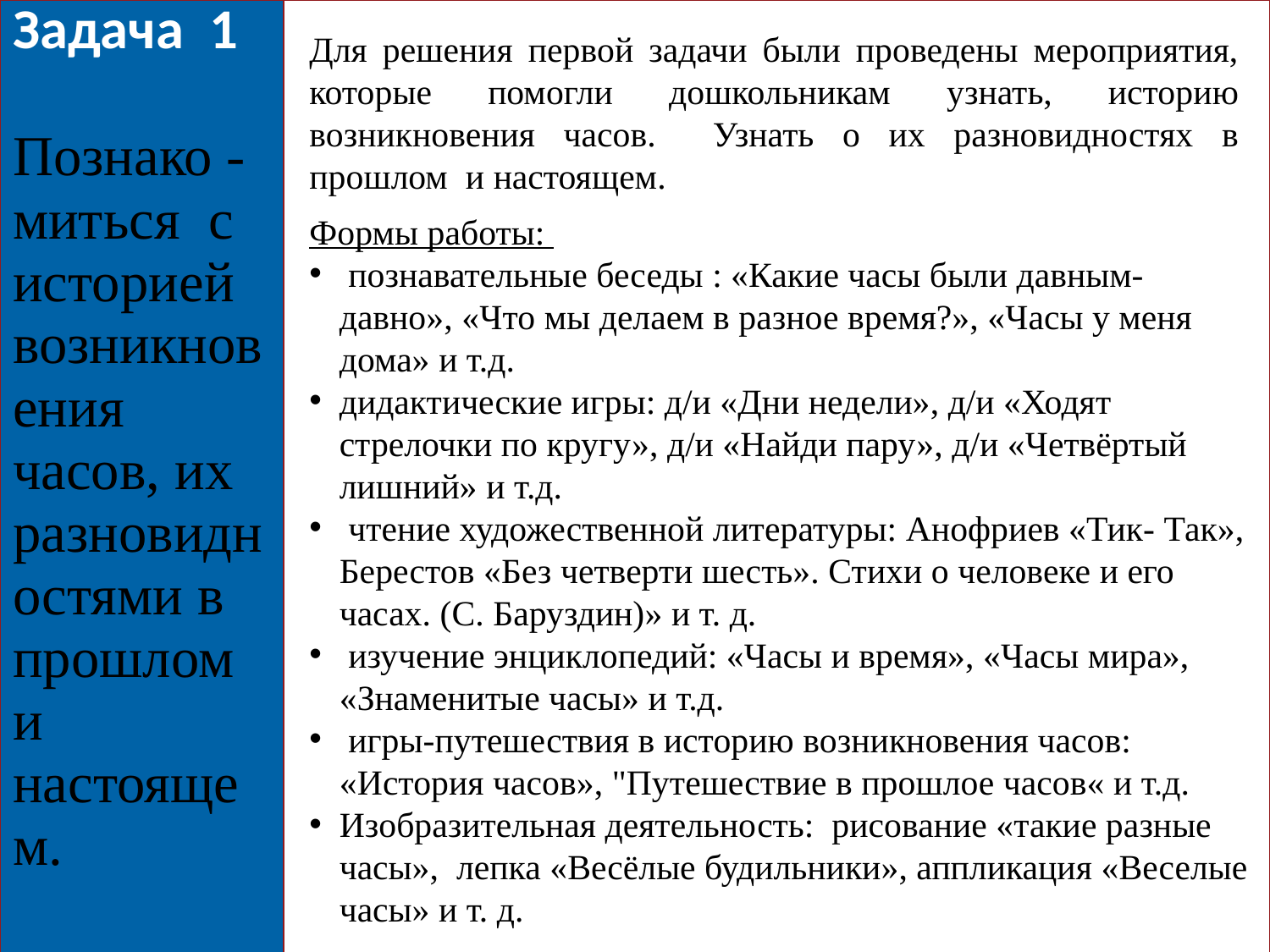

| Задача 1 Познако - миться с историей возникновения часов, их разновидностями в прошлом и настоящем. |  |
| --- | --- |
Для решения первой задачи были проведены мероприятия, которые помогли дошкольникам узнать, историю возникновения часов.  Узнать о их разновидностях в прошлом  и настоящем.
Формы работы:
 познавательные беседы : «Какие часы были давным- давно», «Что мы делаем в разное время?», «Часы у меня дома» и т.д.
дидактические игры: д/и «Дни недели», д/и «Ходят стрелочки по кругу», д/и «Найди пару», д/и «Четвёртый лишний» и т.д.
 чтение художественной литературы: Анофриев «Тик- Так», Берестов «Без четверти шесть». Стихи о человеке и его часах. (С. Баруздин)» и т. д.
 изучение энциклопедий: «Часы и время», «Часы мира», «Знаменитые часы» и т.д.
 игры-путешествия в историю возникновения часов: «История часов», "Путешествие в прошлое часов« и т.д.
Изобразительная деятельность:  рисование «такие разные часы»,  лепка «Весёлые будильники», аппликация «Веселые часы» и т. д.
6